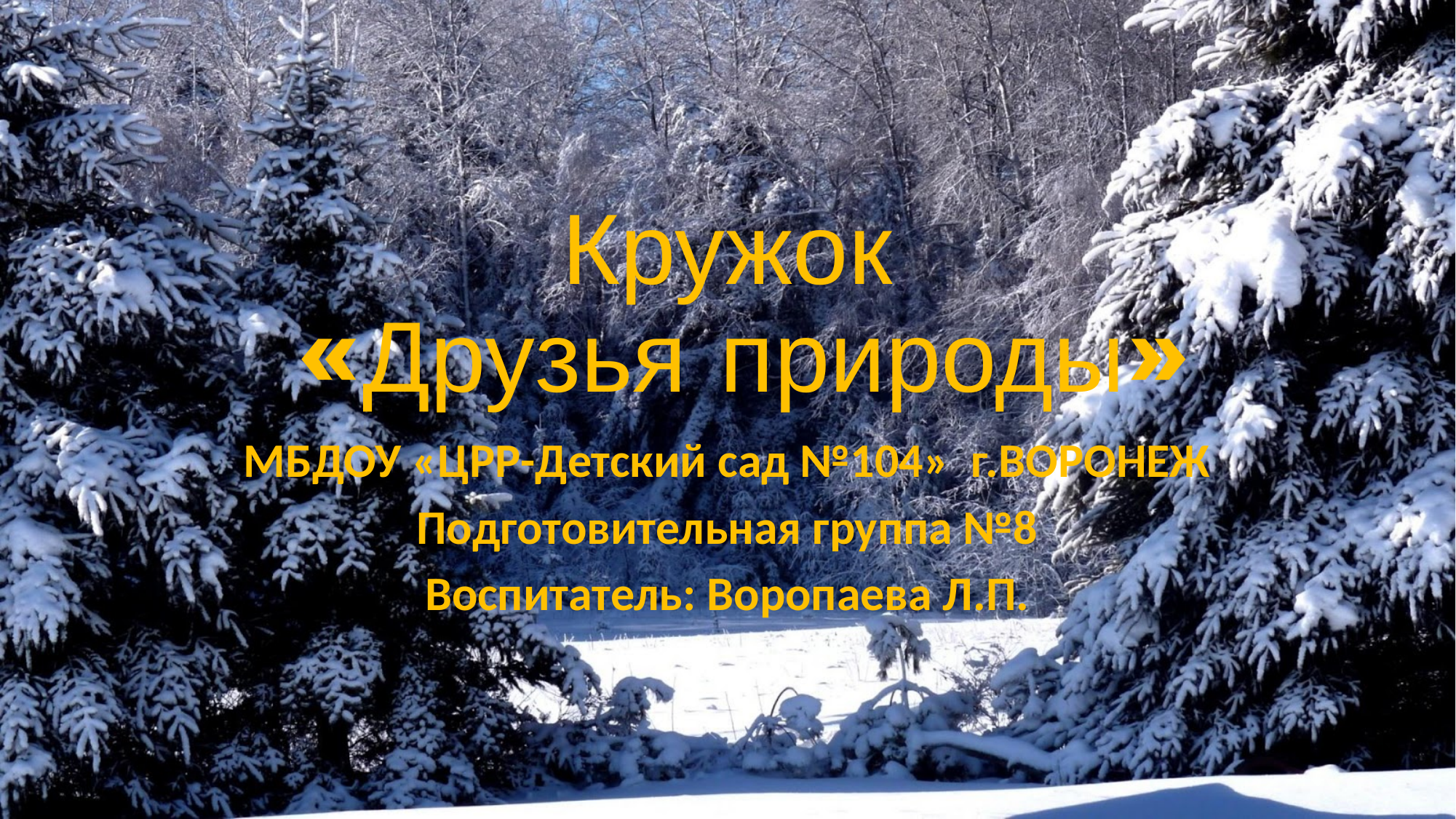

# Кружок «Друзья природы»
МБДОУ «ЦРР-Детский сад №104»  г.ВОРОНЕЖ
Подготовительная группа №8
Воспитатель: Воропаева Л.П.